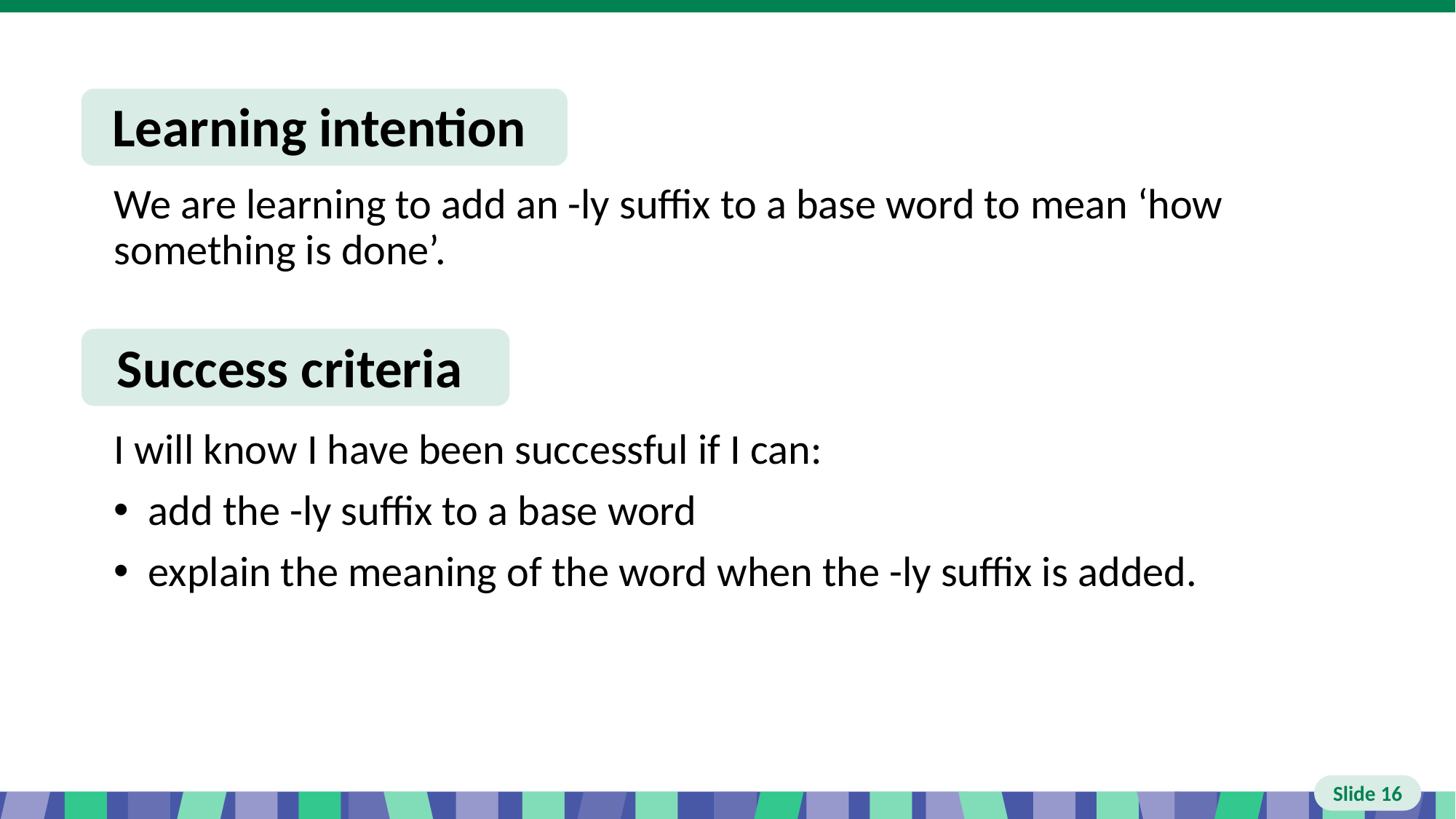

# Slide 16 Learning intention and success criteria
We are learning to add an -ly suffix to a base word to mean ‘how something is done’.
I will know I have been successful if I can:
add the -ly suffix to a base word
explain the meaning of the word when the -ly suffix is added.